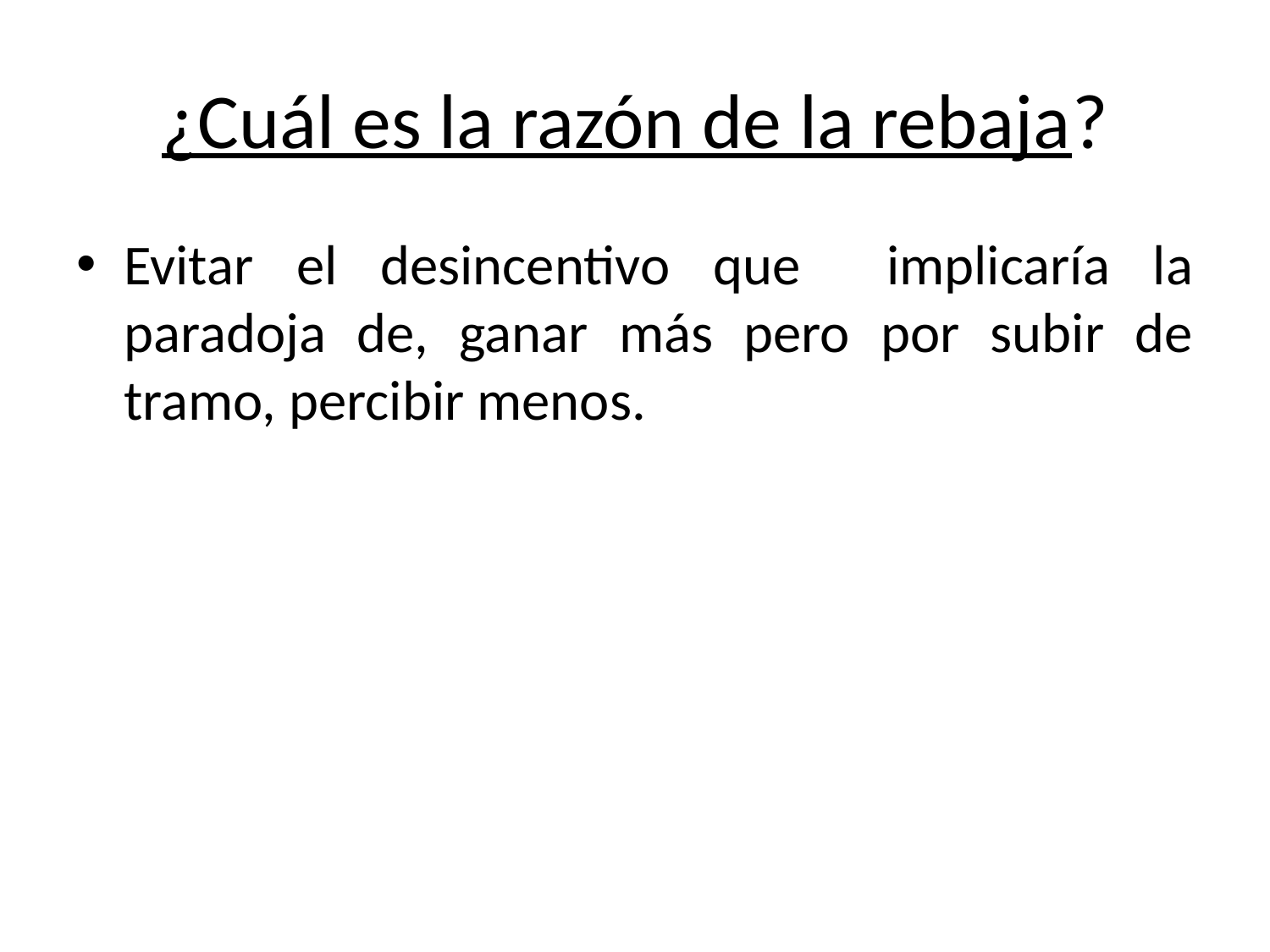

# ¿Cuál es la razón de la rebaja?
Evitar el desincentivo que  implicaría la paradoja de, ganar más pero por subir de tramo, percibir menos.